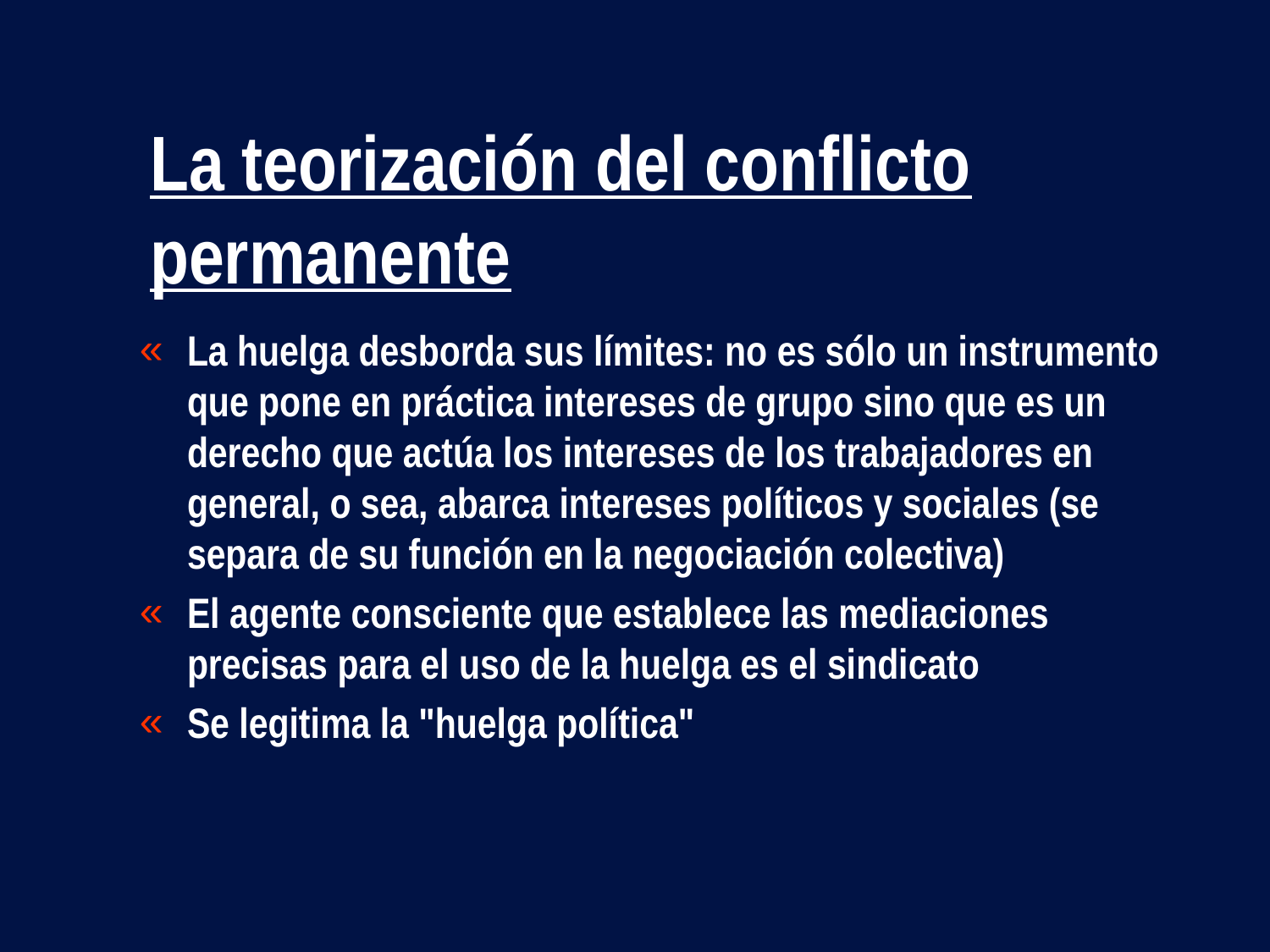

# La teorización del conflicto permanente
La huelga desborda sus límites: no es sólo un instrumento que pone en práctica intereses de grupo sino que es un derecho que actúa los intereses de los trabajadores en general, o sea, abarca intereses políticos y sociales (se separa de su función en la negociación colectiva)
El agente consciente que establece las mediaciones precisas para el uso de la huelga es el sindicato
Se legitima la "huelga política"